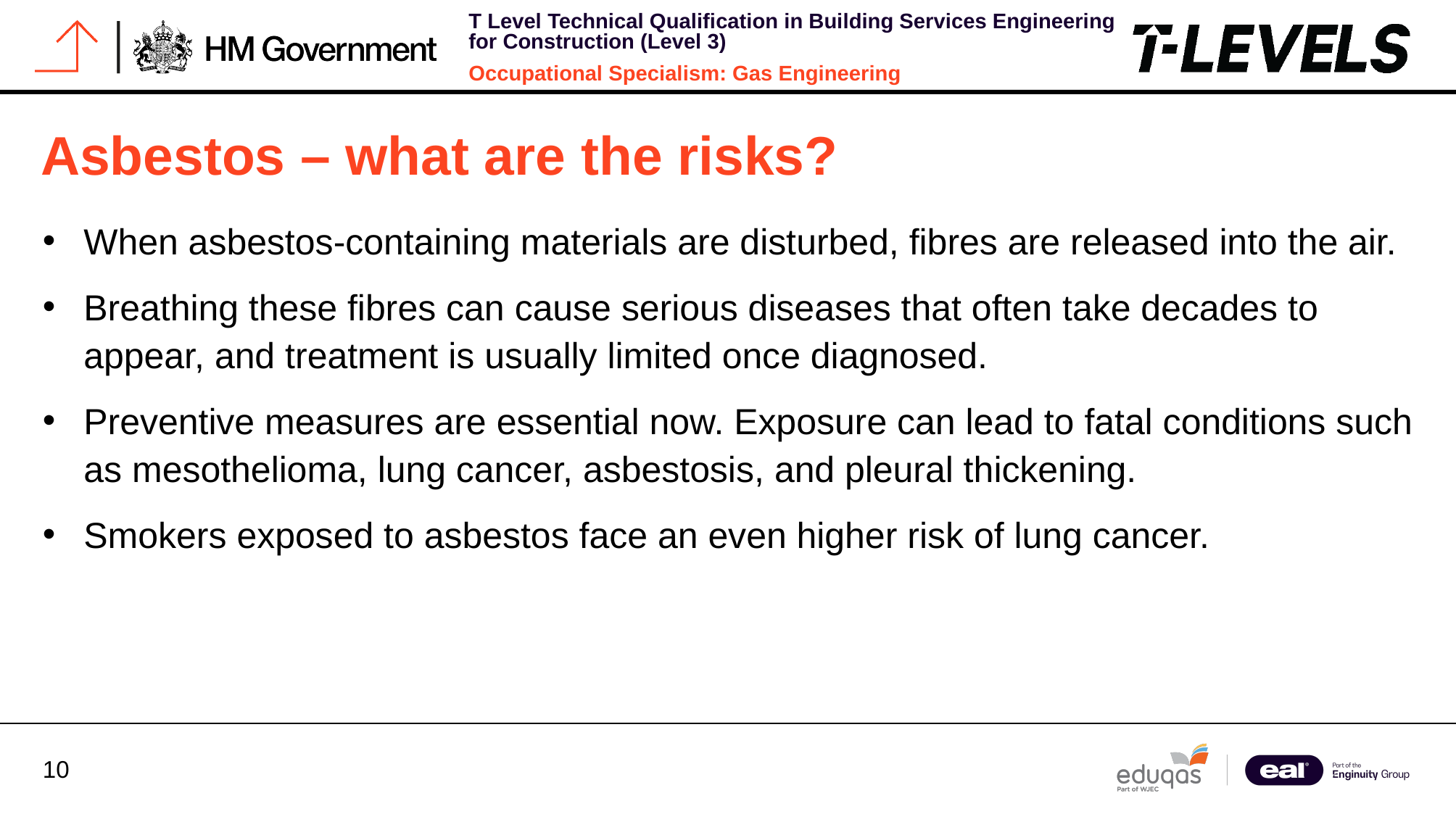

Asbestos – what are the risks?
When asbestos-containing materials are disturbed, fibres are released into the air.
Breathing these fibres can cause serious diseases that often take decades to appear, and treatment is usually limited once diagnosed.
Preventive measures are essential now. Exposure can lead to fatal conditions such as mesothelioma, lung cancer, asbestosis, and pleural thickening.
Smokers exposed to asbestos face an even higher risk of lung cancer.